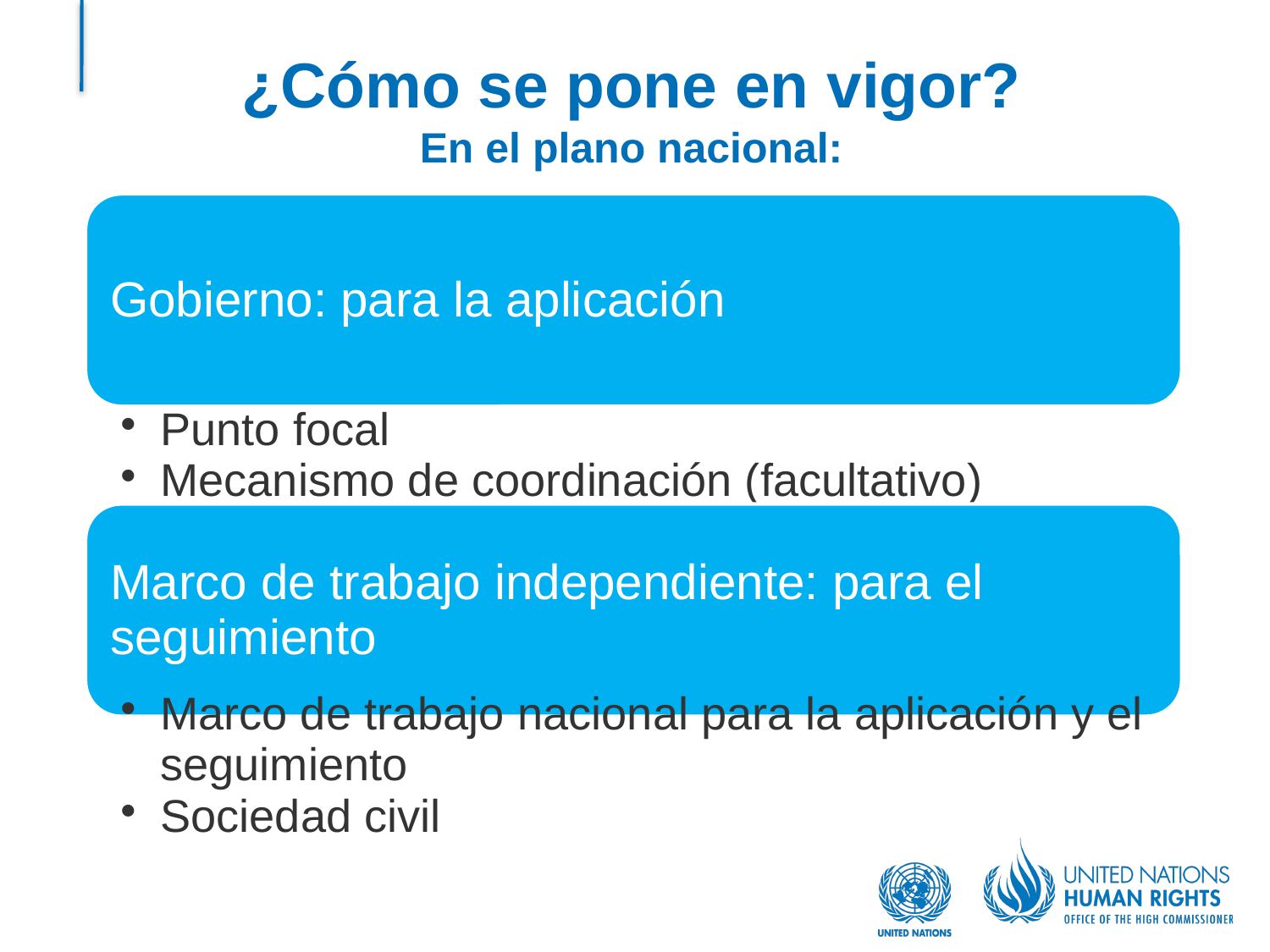

# ¿Cómo se pone en vigor? En el plano nacional:

Gobierno: para la aplicación
Punto focal
Marco de trabajo independiente: para el seguimiento
Mecanismo de coordinación (facultativo)
Marco de trabajo nacional para la aplicación y el seguimiento
Sociedad civil